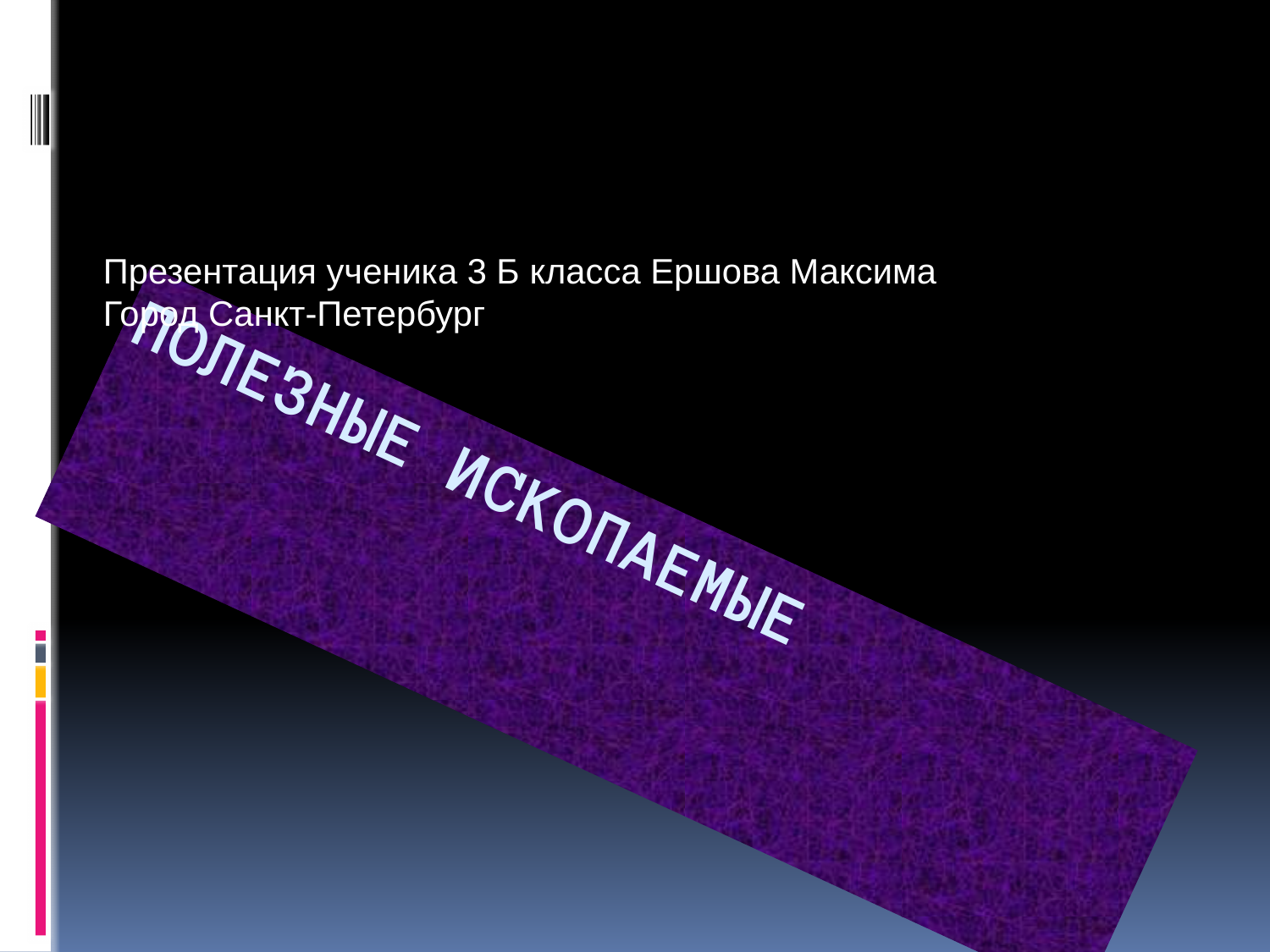

Презентация ученика 3 Б класса Ершова Максима
Город Санкт-Петербург
# Полезные ископаемые